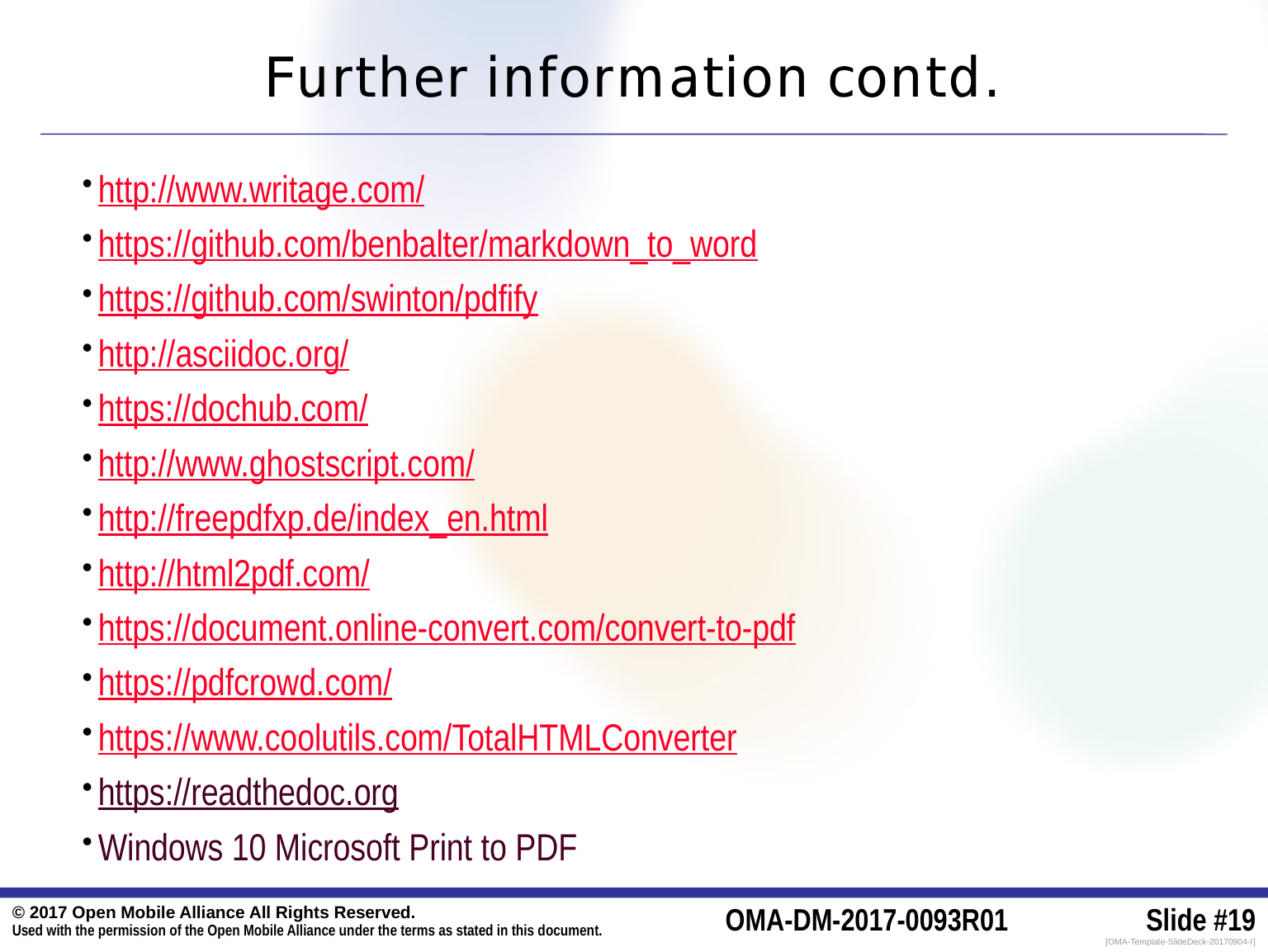

# Further information contd.
http://www.writage.com/
https://github.com/benbalter/markdown_to_word
https://github.com/swinton/pdfify
http://asciidoc.org/
https://dochub.com/
http://www.ghostscript.com/
http://freepdfxp.de/index_en.html
http://html2pdf.com/
https://document.online-convert.com/convert-to-pdf
https://pdfcrowd.com/
https://www.coolutils.com/TotalHTMLConverter
https://readthedoc.org
Windows 10 Microsoft Print to PDF